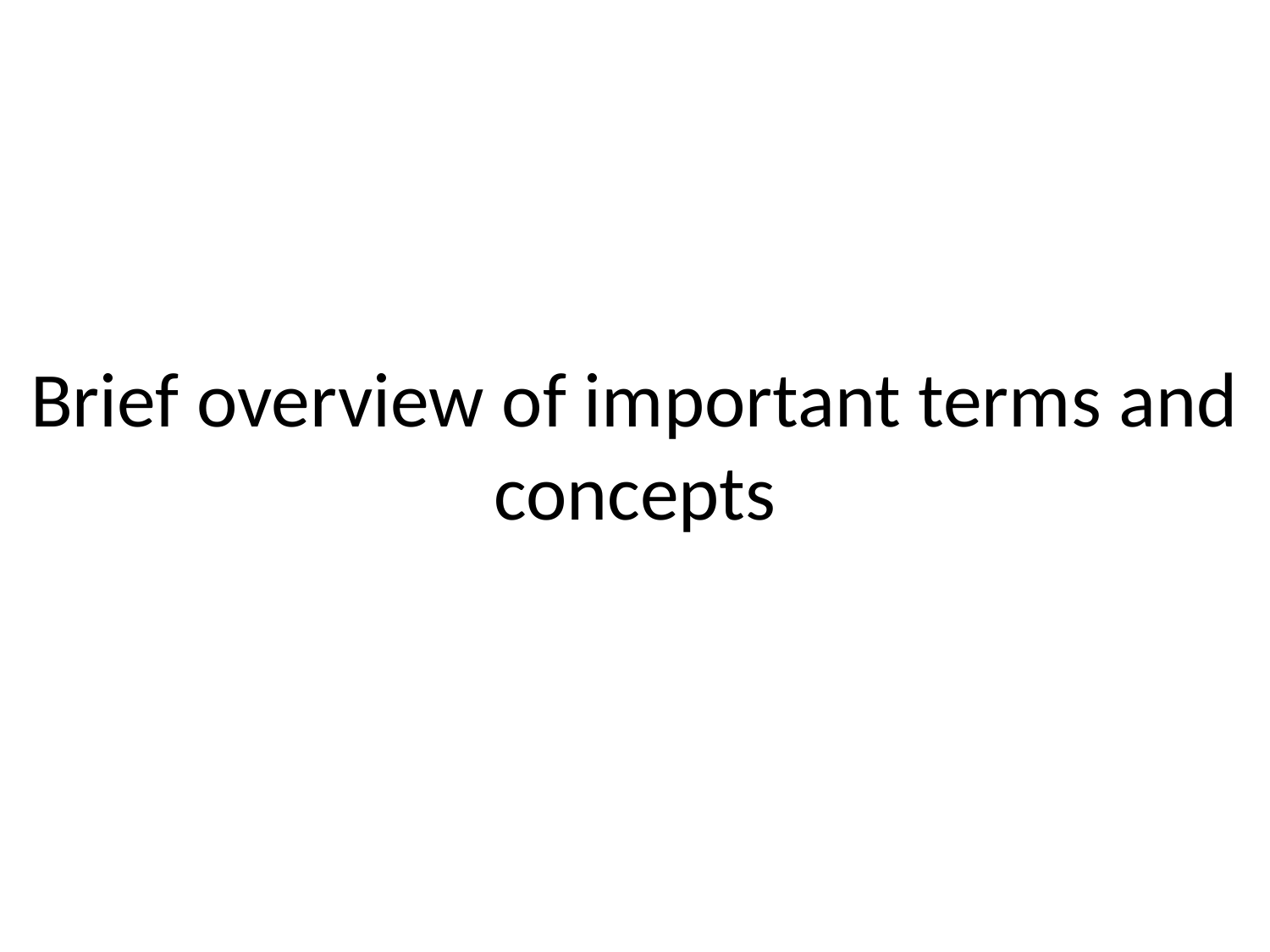

Brief overview of important terms and concepts